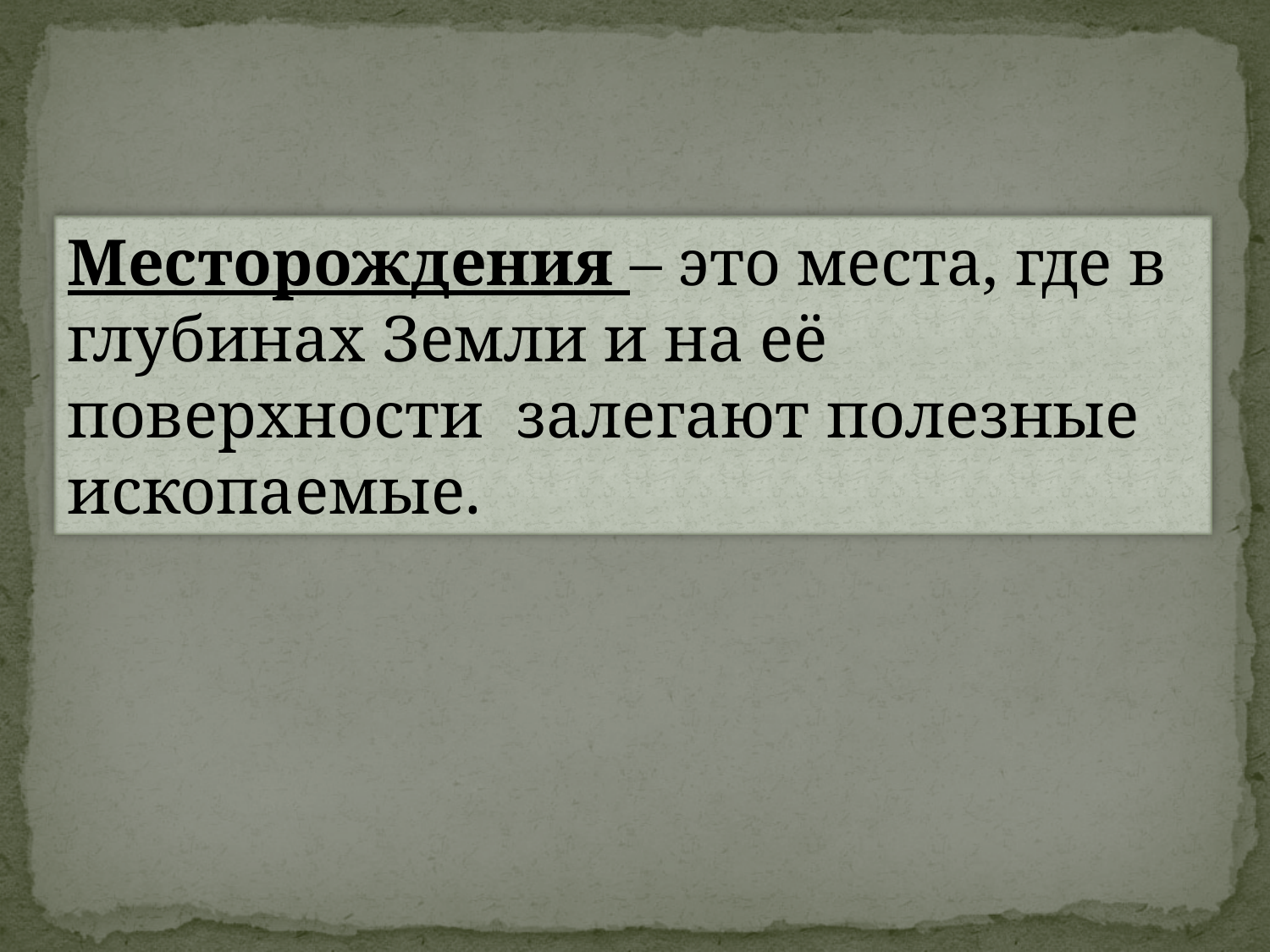

Месторождения – это места, где в глубинах Земли и на её поверхности  залегают полезные ископаемые.